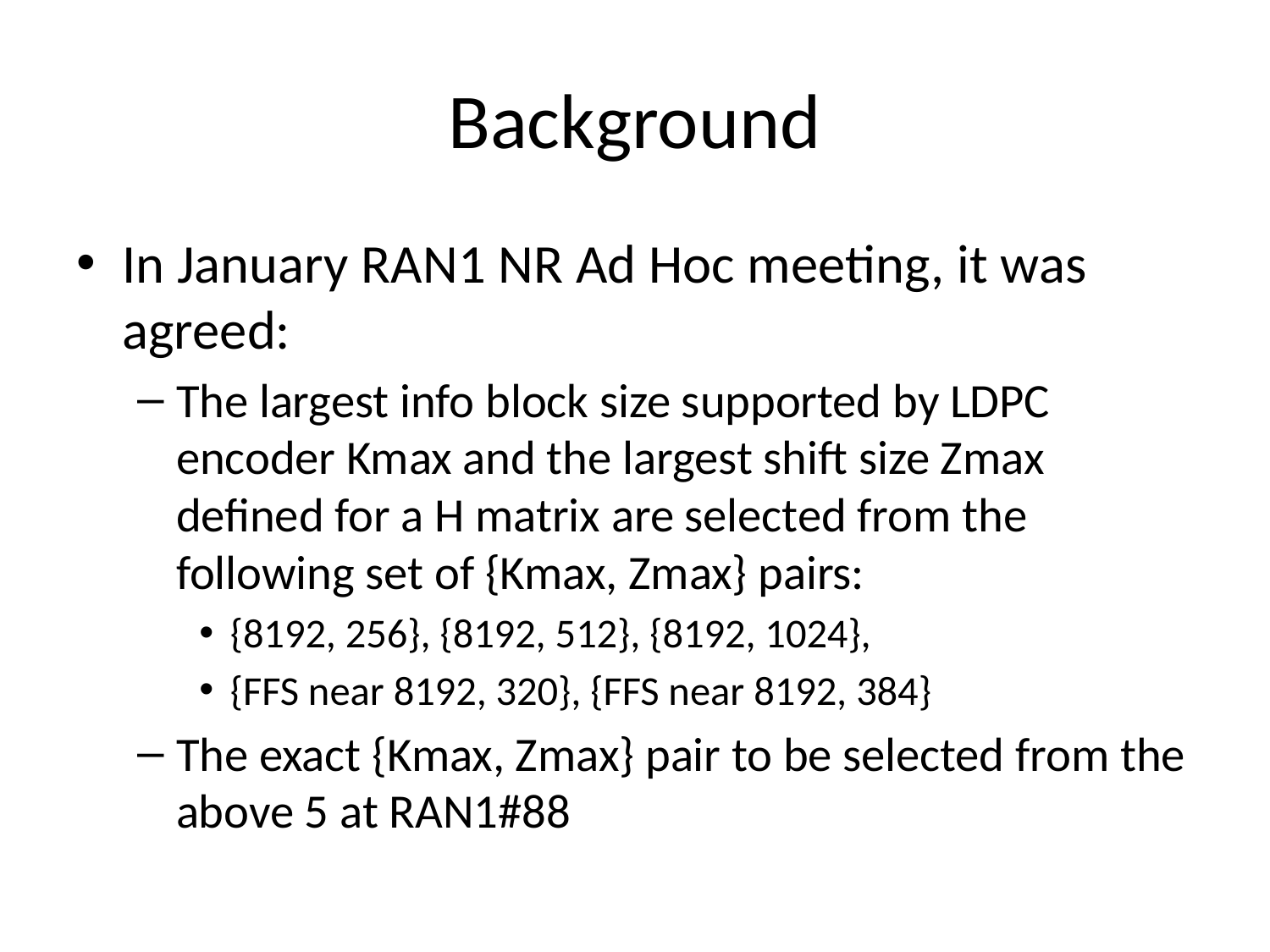

# Background
In January RAN1 NR Ad Hoc meeting, it was agreed:
The largest info block size supported by LDPC encoder Kmax and the largest shift size Zmax defined for a H matrix are selected from the following set of {Kmax, Zmax} pairs:
{8192, 256}, {8192, 512}, {8192, 1024},
{FFS near 8192, 320}, {FFS near 8192, 384}
The exact {Kmax, Zmax} pair to be selected from the above 5 at RAN1#88